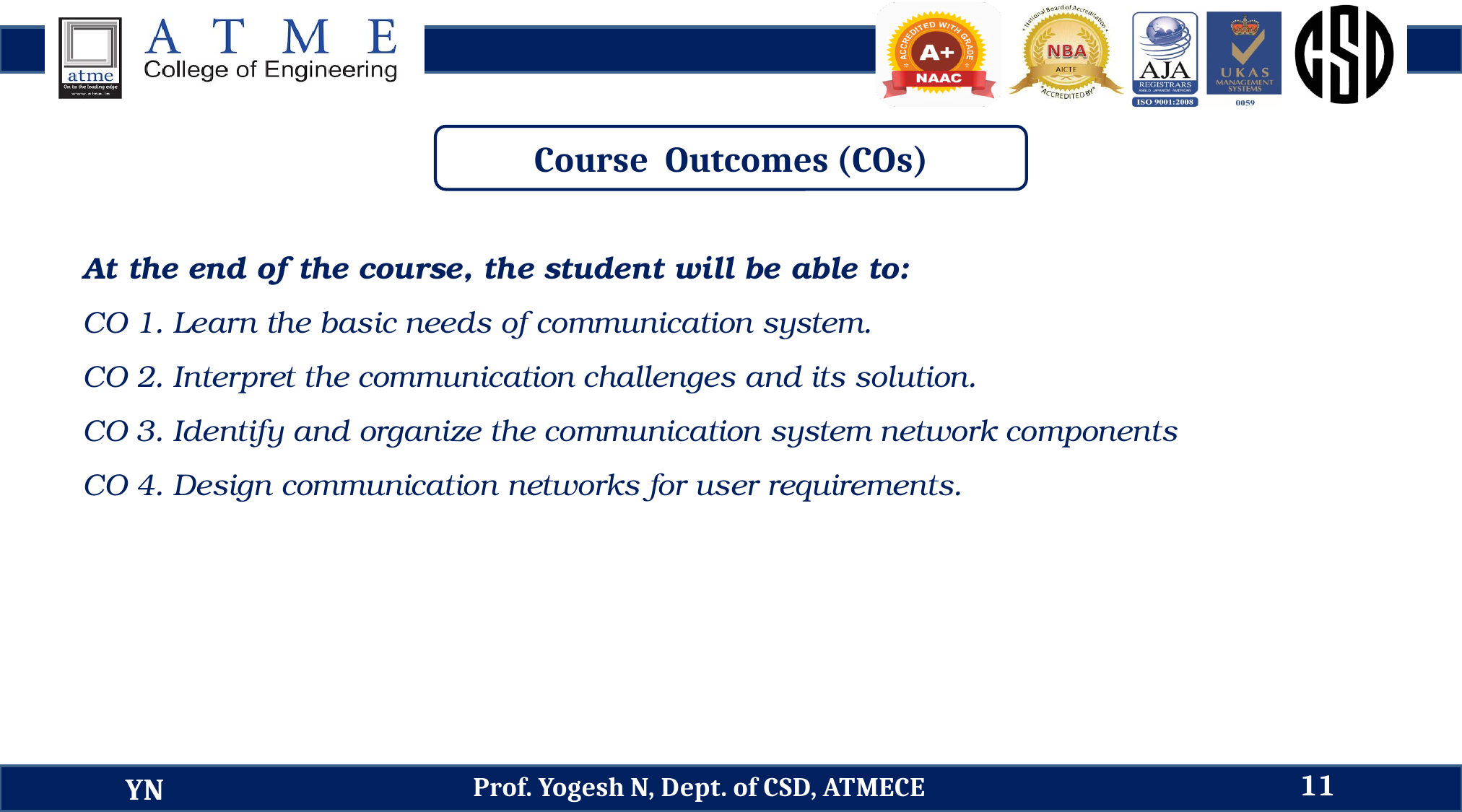

Course  Outcomes (COs)
At the end of the course, the student will be able to:
CO 1. Learn the basic needs of communication system.
CO 2. Interpret the communication challenges and its solution.
CO 3. Identify and organize the communication system network components
CO 4. Design communication networks for user requirements.
11
Prof. Yogesh N, Dept. of CSD, ATMECE
YN